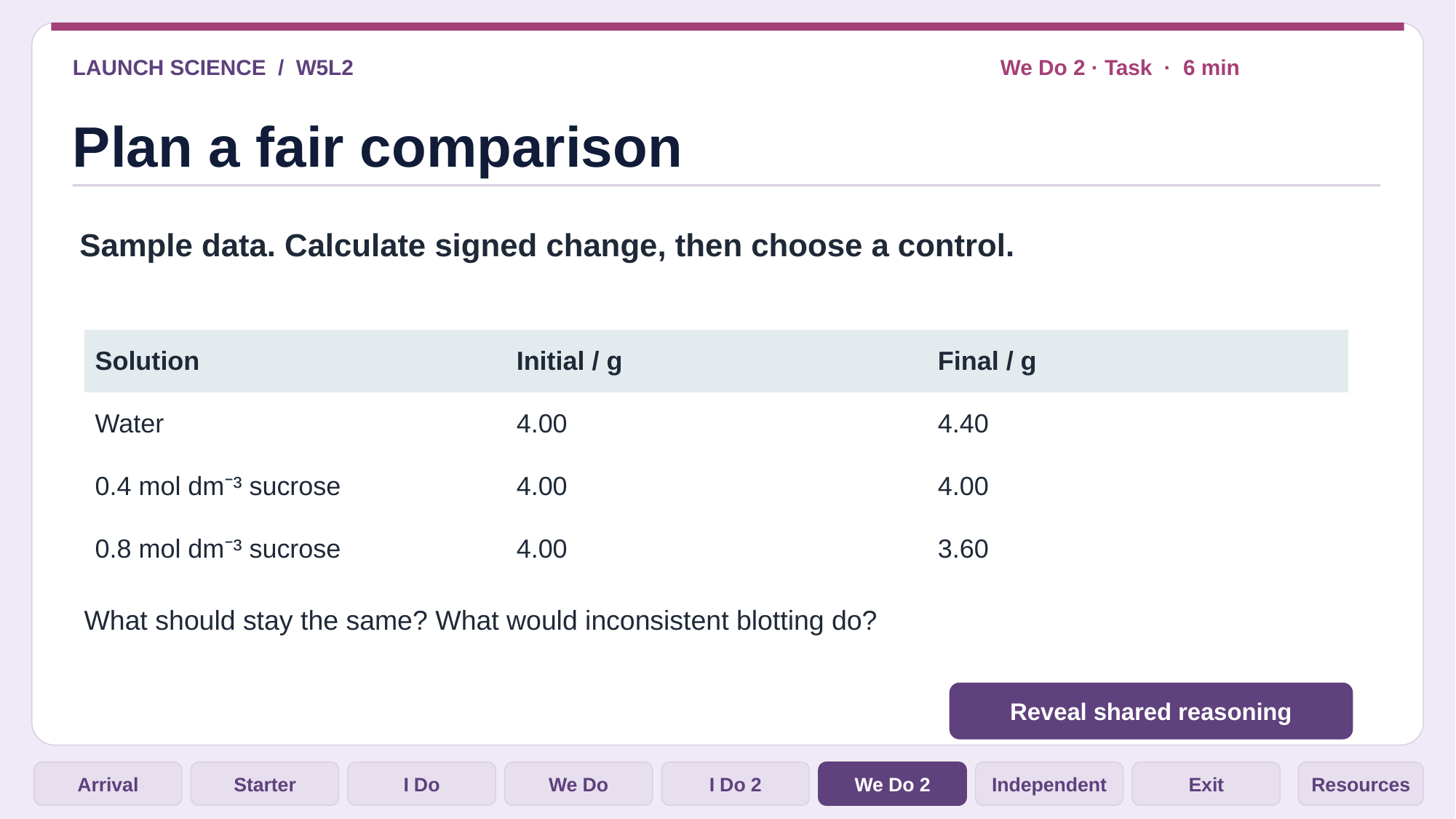

LAUNCH SCIENCE  /  W5L2
We Do 2 · Task  ·  6 min
Plan a fair comparison

Sample data. Calculate signed change, then choose a control.
| Solution | Initial / g | Final / g |
| --- | --- | --- |
| Water | 4.00 | 4.40 |
| 0.4 mol dm⁻³ sucrose | 4.00 | 4.00 |
| 0.8 mol dm⁻³ sucrose | 4.00 | 3.60 |
What should stay the same? What would inconsistent blotting do?
Reveal shared reasoning
Arrival
Starter
I Do
We Do
I Do 2
We Do 2
Independent
Exit
Resources